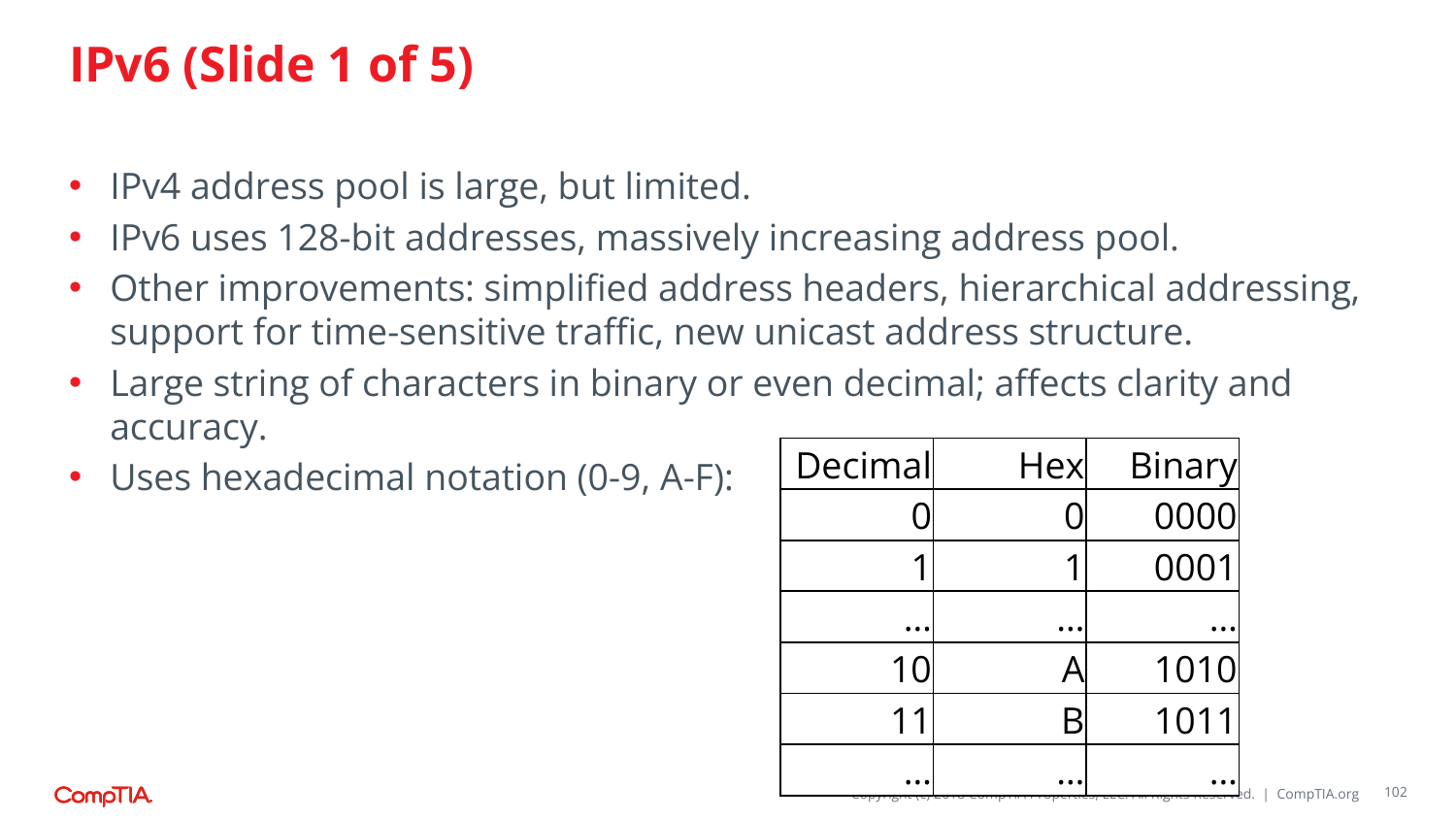

# IPv6 (Slide 1 of 5)
IPv4 address pool is large, but limited.
IPv6 uses 128-bit addresses, massively increasing address pool.
Other improvements: simplified address headers, hierarchical addressing, support for time-sensitive traffic, new unicast address structure.
Large string of characters in binary or even decimal; affects clarity and accuracy.
Uses hexadecimal notation (0-9, A-F):
| Decimal | Hex | Binary |
| --- | --- | --- |
| 0 | 0 | 0000 |
| 1 | 1 | 0001 |
| … | … | … |
| 10 | A | 1010 |
| 11 | B | 1011 |
| … | … | … |
102